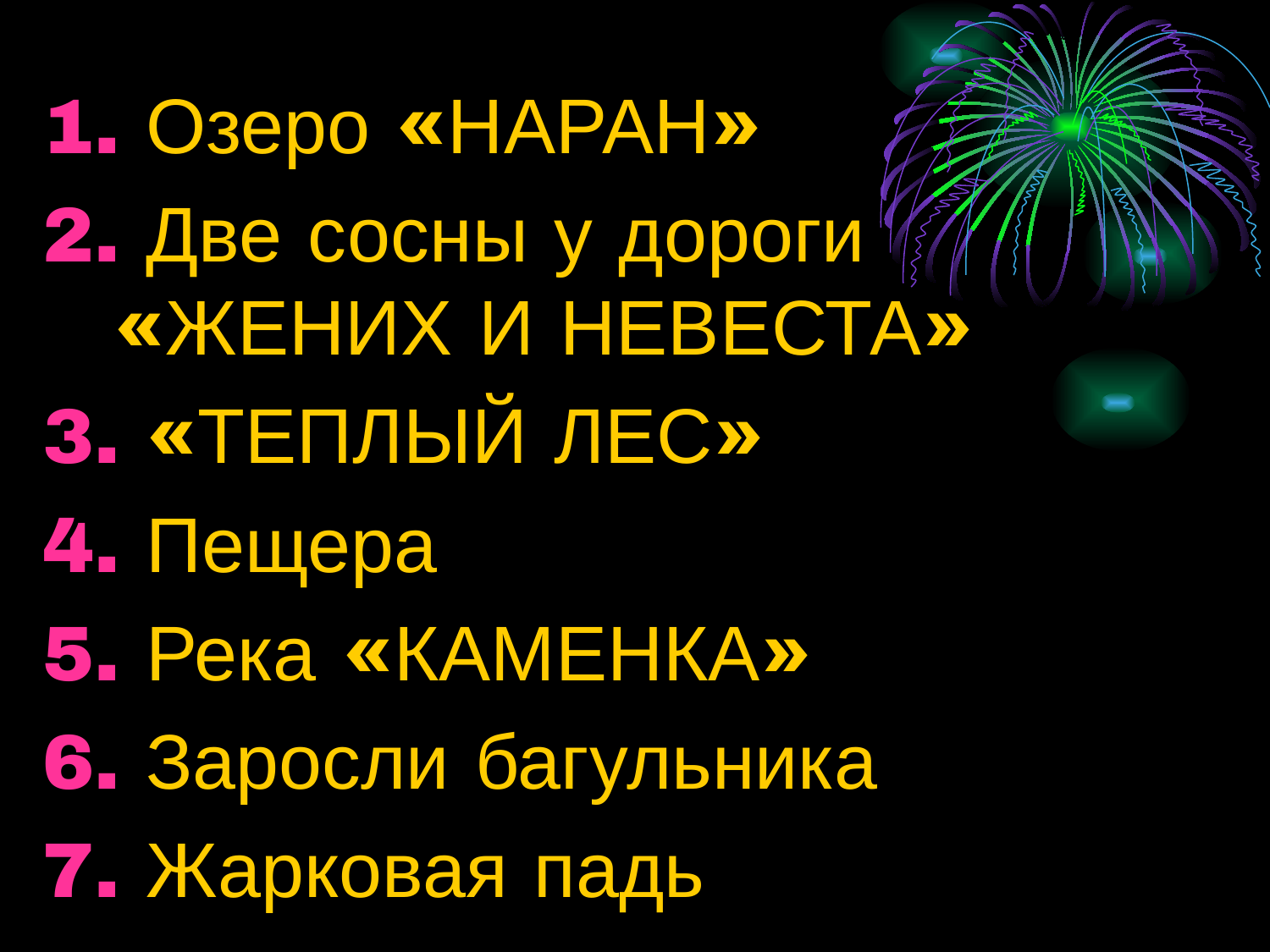

Озеро «НАРАН»
 Две сосны у дороги   «ЖЕНИХ И НЕВЕСТА»
 «ТЕПЛЫЙ ЛЕС»
 Пещера
 Река «КАМЕНКА»
 Заросли багульника
 Жарковая падь